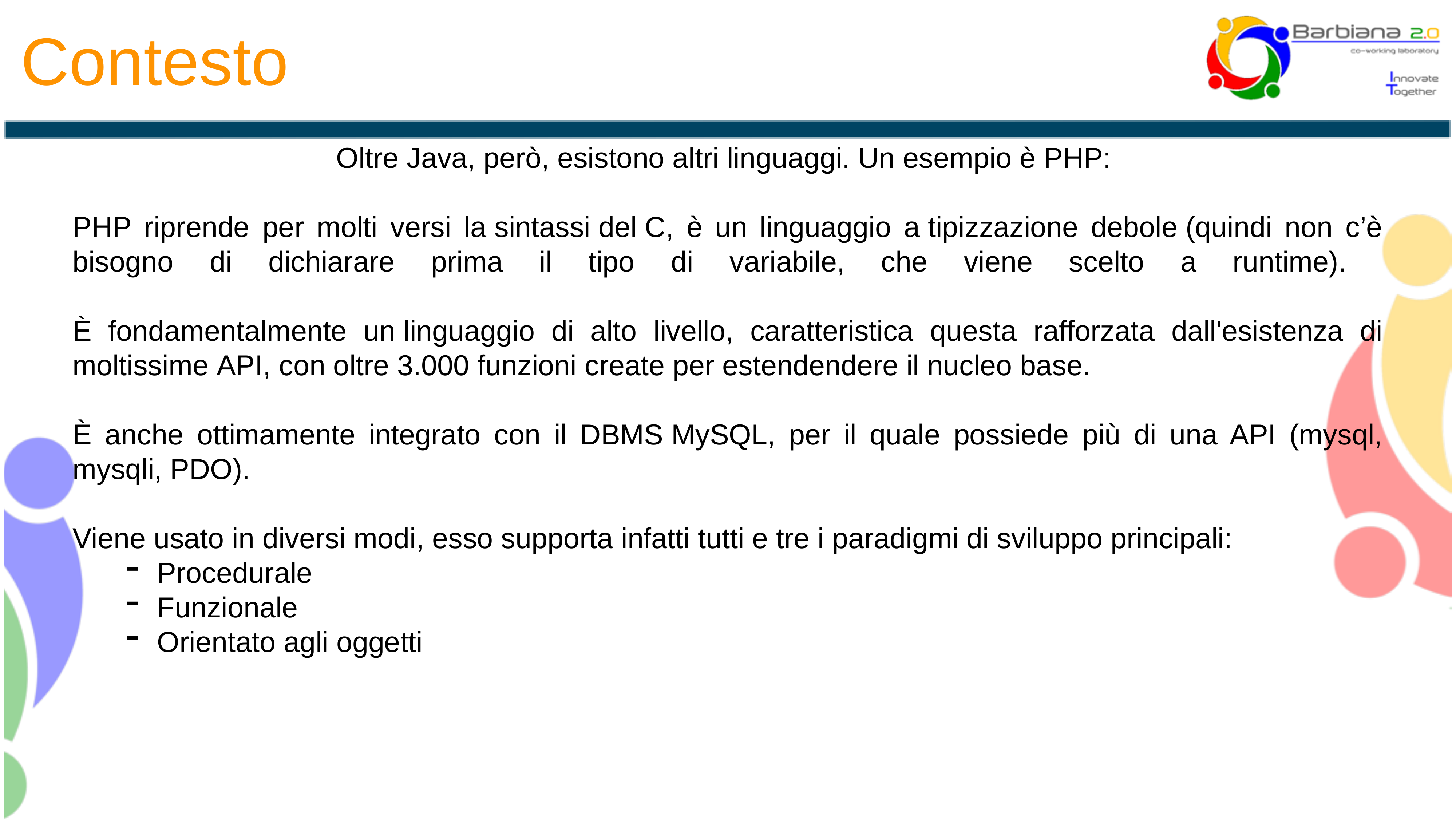

Contesto
Oltre Java, però, esistono altri linguaggi. Un esempio è PHP:

PHP riprende per molti versi la sintassi del C, è un linguaggio a tipizzazione debole (quindi non c’è bisogno di dichiarare prima il tipo di variabile, che viene scelto a runtime).
È fondamentalmente un linguaggio di alto livello, caratteristica questa rafforzata dall'esistenza di moltissime API, con oltre 3.000 funzioni create per estendendere il nucleo base.

È anche ottimamente integrato con il DBMS MySQL, per il quale possiede più di una API (mysql, mysqli, PDO).

Viene usato in diversi modi, esso supporta infatti tutti e tre i paradigmi di sviluppo principali:
Procedurale
Funzionale
Orientato agli oggetti